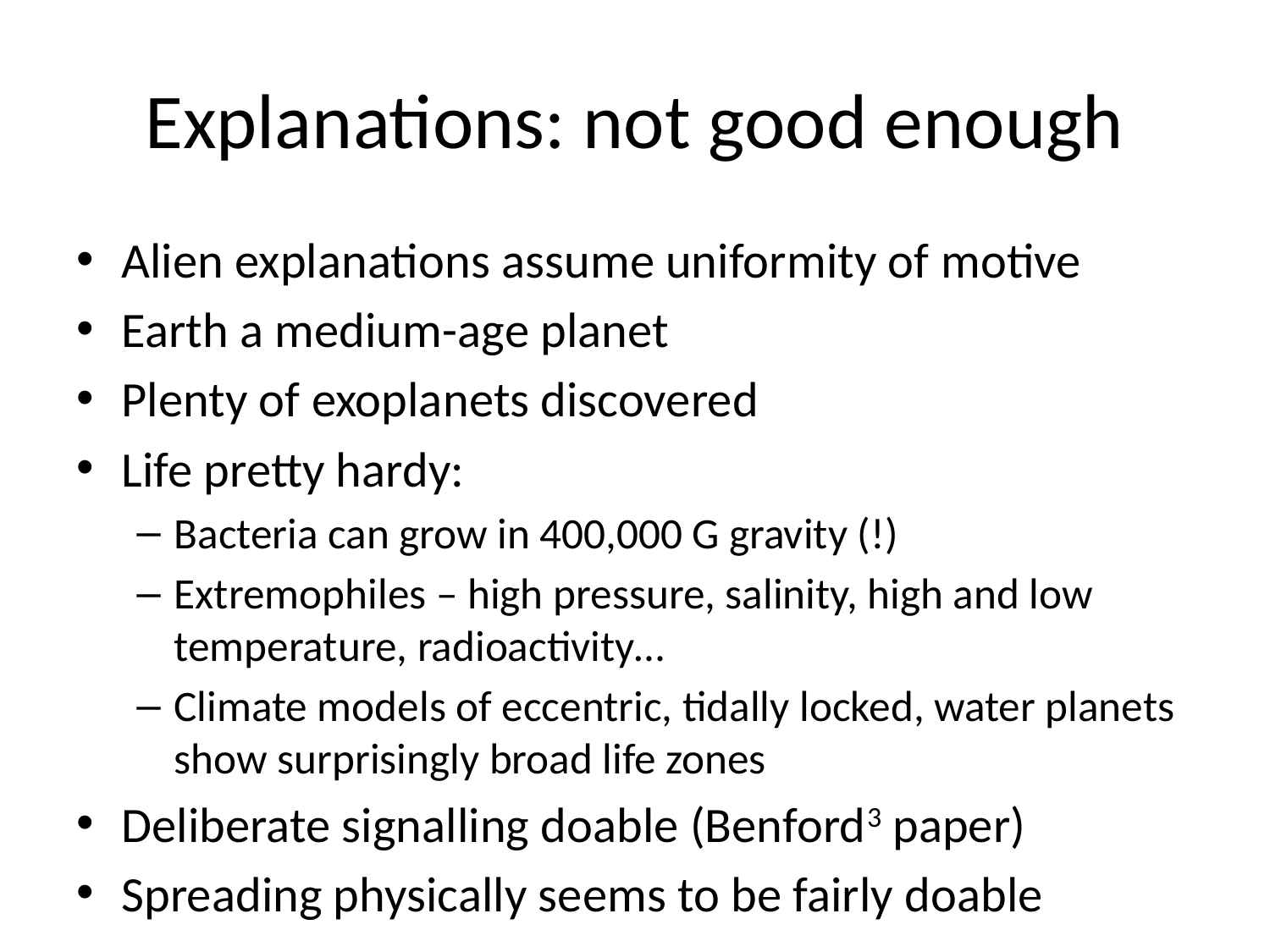

# Explanations: not good enough
Alien explanations assume uniformity of motive
Earth a medium-age planet
Plenty of exoplanets discovered
Life pretty hardy:
Bacteria can grow in 400,000 G gravity (!)
Extremophiles – high pressure, salinity, high and low temperature, radioactivity…
Climate models of eccentric, tidally locked, water planets show surprisingly broad life zones
Deliberate signalling doable (Benford3 paper)
Spreading physically seems to be fairly doable